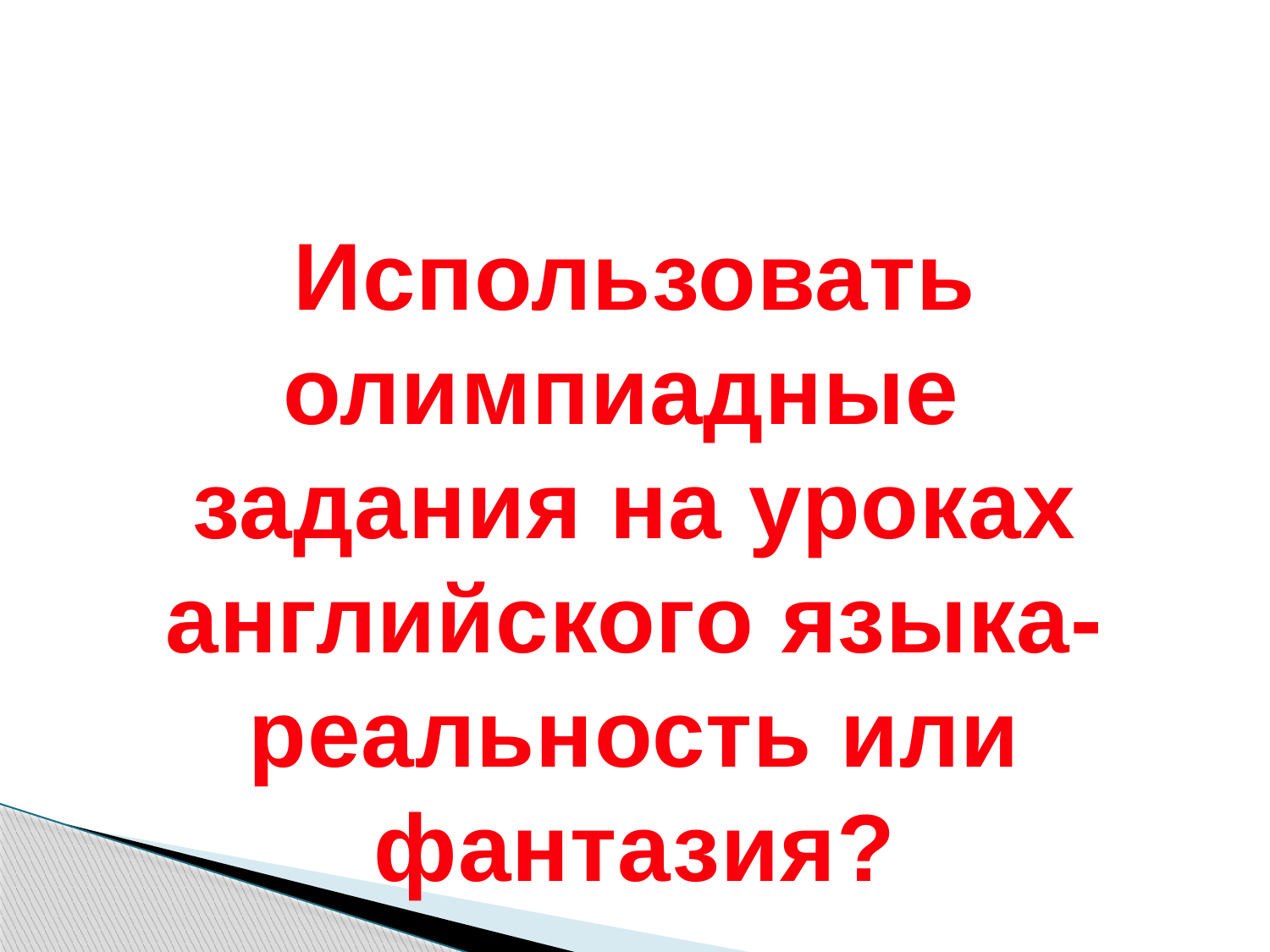

Использовать олимпиадные
задания на уроках английского языка- реальность или фантазия?